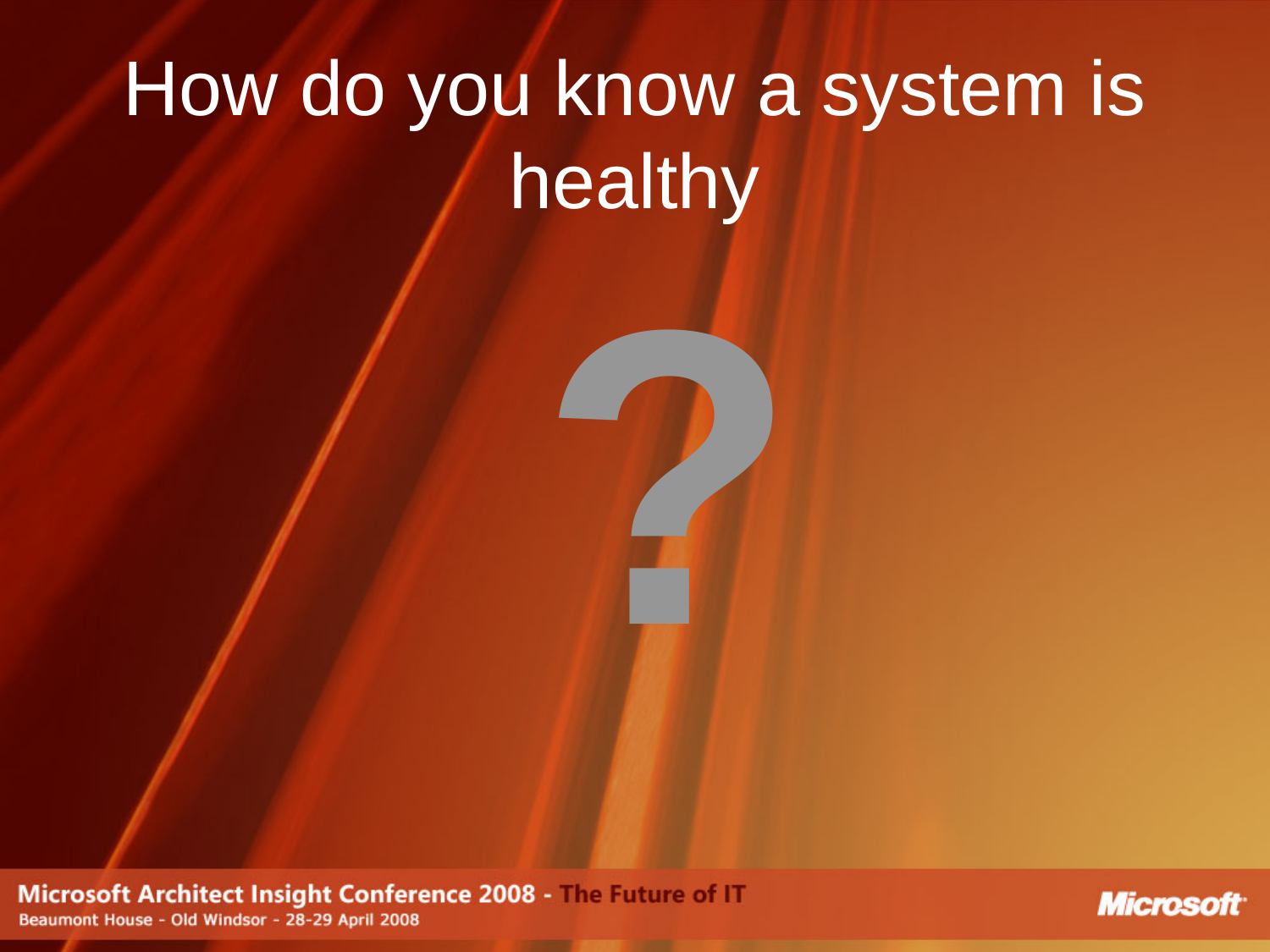

# How do you know a system is healthy
?